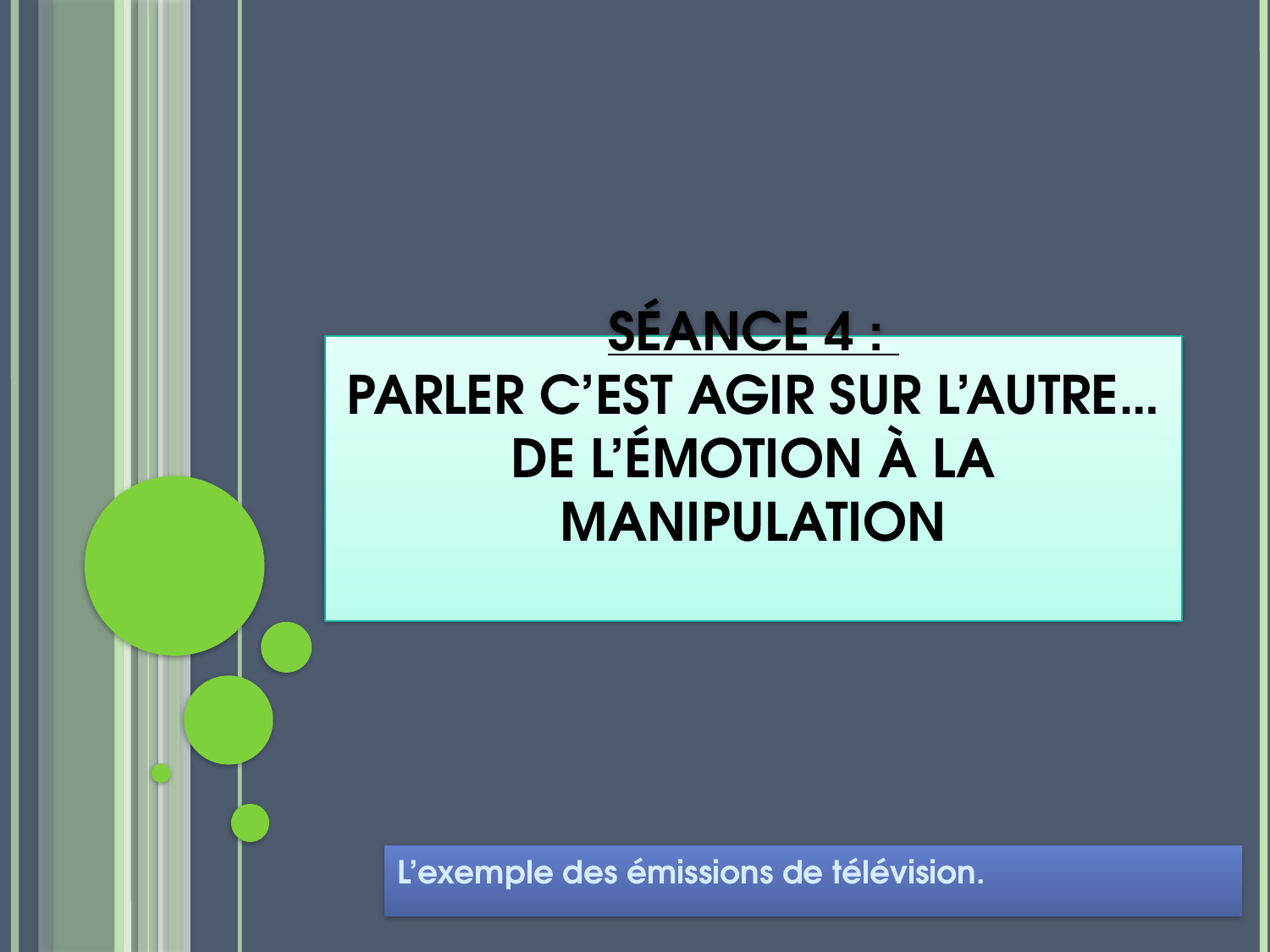

# Séance 4 : parler c’est agir sur l’autre… De l’émotion à la manipulation
L’exemple des émissions de télévision.